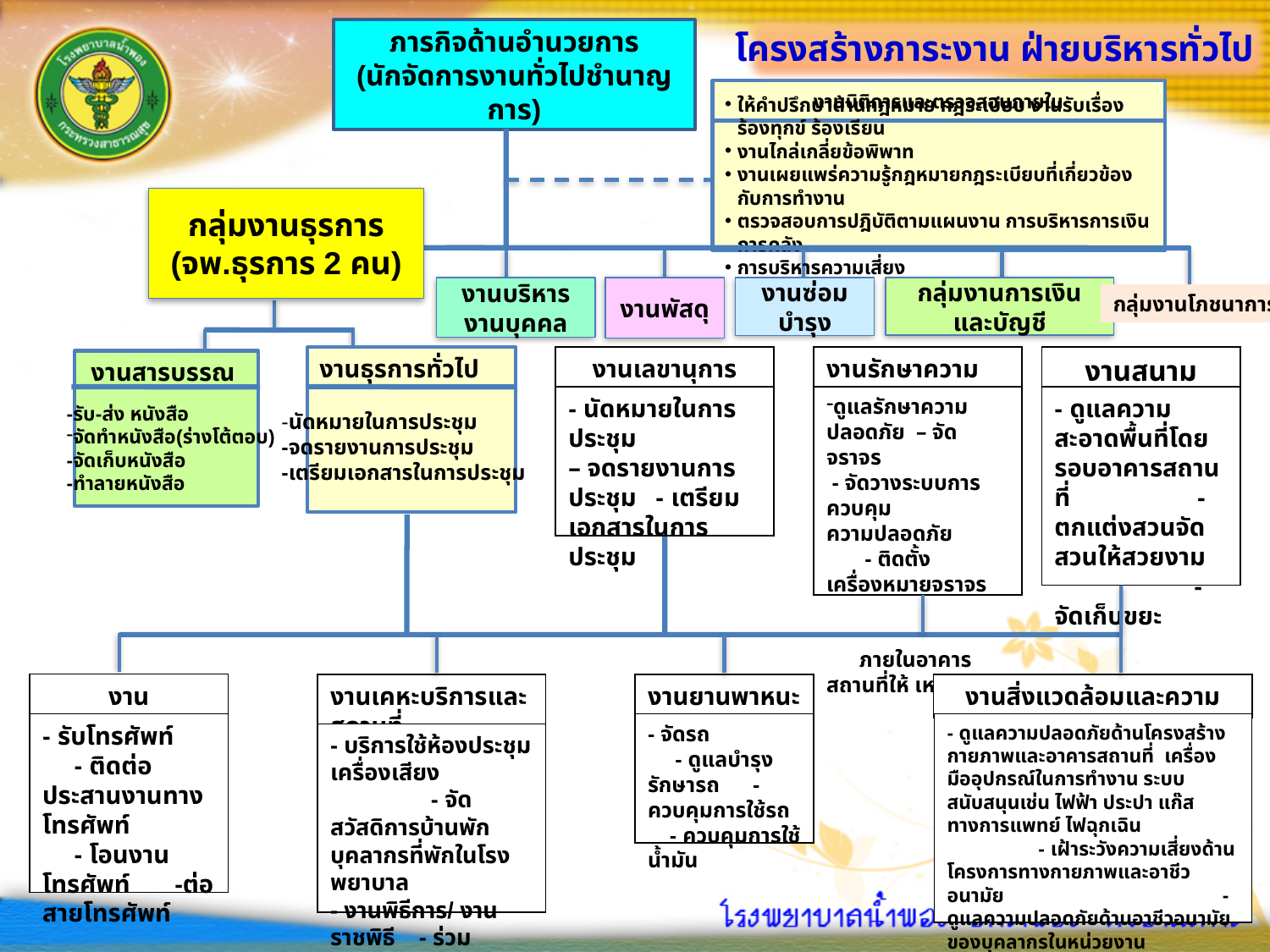

ภารกิจด้านอำนวยการ
(นักจัดการงานทั่วไปชำนาญการ)
โครงสร้างภาระงาน ฝ่ายบริหารทั่วไป
งานนิติการและตรวจสอบภายใน
ให้คำปรึกษาด้านกฎหมาย กฎระเบียบ งานรับเรื่องร้องทุกข์ ร้องเรียน
งานไกล่เกลี่ยข้อพิพาท
งานเผยแพร่ความรู้กฎหมายกฎระเบียบที่เกี่ยวข้องกับการทำงาน
ตรวจสอบการปฎิบัติตามแผนงาน การบริหารการเงินการคลัง
การบริหารความเสี่ยง
กลุ่มงานธุรการ
(จพ.ธุรการ 2 คน)
งานบริหาร
งานบุคคล
งานพัสดุ
งานซ่อมบำรุง
กลุ่มงานการเงินและบัญชี
กลุ่มงานโภชนาการ

งานธุรการทั่วไป

งานเลขานุการ
งานสนาม
งานรักษาความปลอดภัย
งานสารบรรณ

-นัดหมายในการประชุม
-จดรายงานการประชุม
-เตรียมเอกสารในการประชุม

- นัดหมายในการประชุม                    – จดรายงานการประชุม   - เตรียมเอกสารในการประชุม

ดูแลรักษาความปลอดภัย  – จัดจราจร                         - จัดวางระบบการควบคุม             ความปลอดภัย                  - ติดตั้งเครื่องหมายจราจร                                                                               ภายในอาคารสถานที่ให้ เหมาะสม
- ดูแลความสะอาดพื้นที่โดยรอบอาคารสถานที่                    - ตกแต่งสวนจัดสวนให้สวยงาม                          - จัดเก็บขยะ
-รับ-ส่ง หนังสือ
จัดทำหนังสือ(ร่างโต้ตอบ)
-จัดเก็บหนังสือ
-ทำลายหนังสือ

งานประชาสัมพันธ์
งานเคหะบริการและสถานที่
งานยานพาหนะ
งานสิ่งแวดล้อมและความปลอดภัย
- รับโทรศัพท์            - ติดต่อประสานงานทางโทรศัพท์                   - โอนงานโทรศัพท์       -ต่อสายโทรศัพท์
- จัดรถ                      - ดูแลบำรุงรักษารถ      - ควบคุมการใช้รถ      - ควบคุมการใช้น้ำมัน
- ดูแลความปลอดภัยด้านโครงสร้างกายภาพและอาคารสถานที่  เครื่องมืออุปกรณ์ในการทำงาน ระบบสนับสนุนเช่น ไฟฟ้า ประปา แก๊สทางการแพทย์ ไฟฉุกเฉิน                                      - เฝ้าระวังความเสี่ยงด้านโครงการทางกายภาพและอาชีวอนามัย                                           - ดูแลความปลอดภัยด้านอาชีวอนามัยของบุคลากรในหน่วยงาน
- บริการใช้ห้องประชุมเครื่องเสียง                                 - จัดสวัสดิการบ้านพักบุคลากรที่พักในโรงพยาบาล                    - งานพิธีการ/ งานราชพิธี    - ร่วมกิจกรรมวันสำคัญ